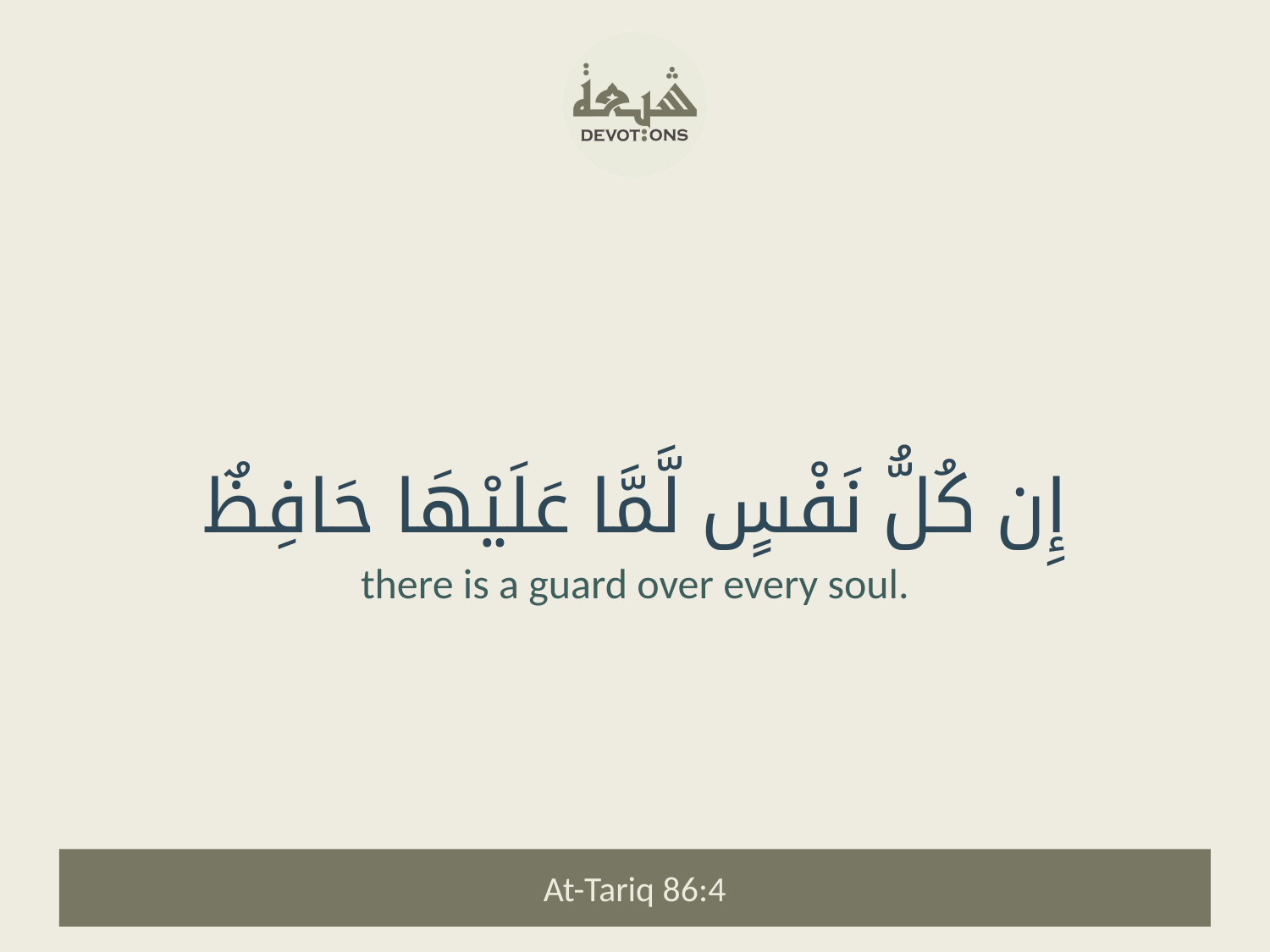

إِن كُلُّ نَفْسٍ لَّمَّا عَلَيْهَا حَافِظٌ
there is a guard over every soul.
At-Tariq 86:4